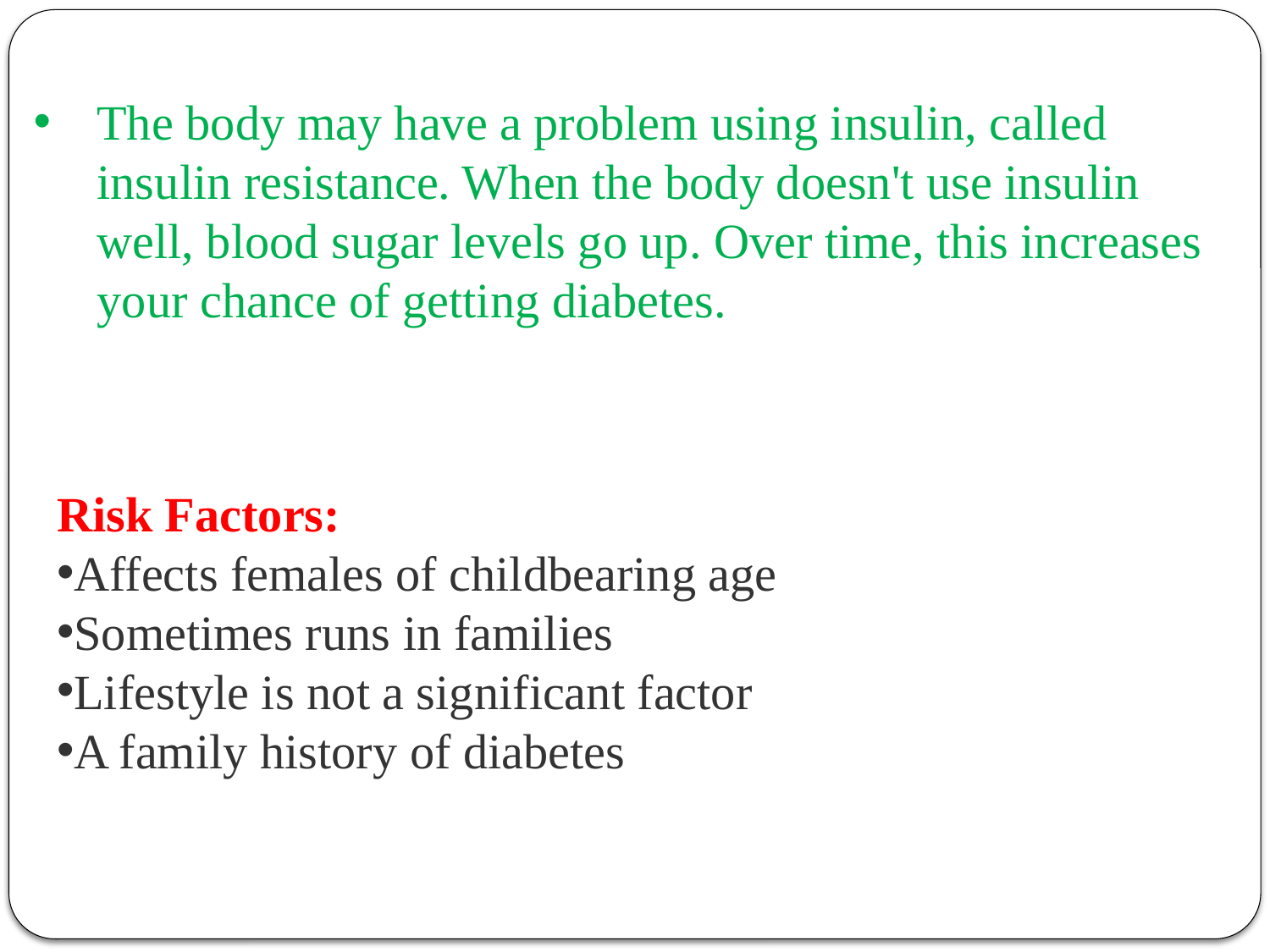

The body may have a problem using insulin, called insulin resistance. When the body doesn't use insulin well, blood sugar levels go up. Over time, this increases your chance of getting diabetes.

Risk Factors:
Affects females of childbearing age
Sometimes runs in families
Lifestyle is not a significant factor
A family history of diabetes